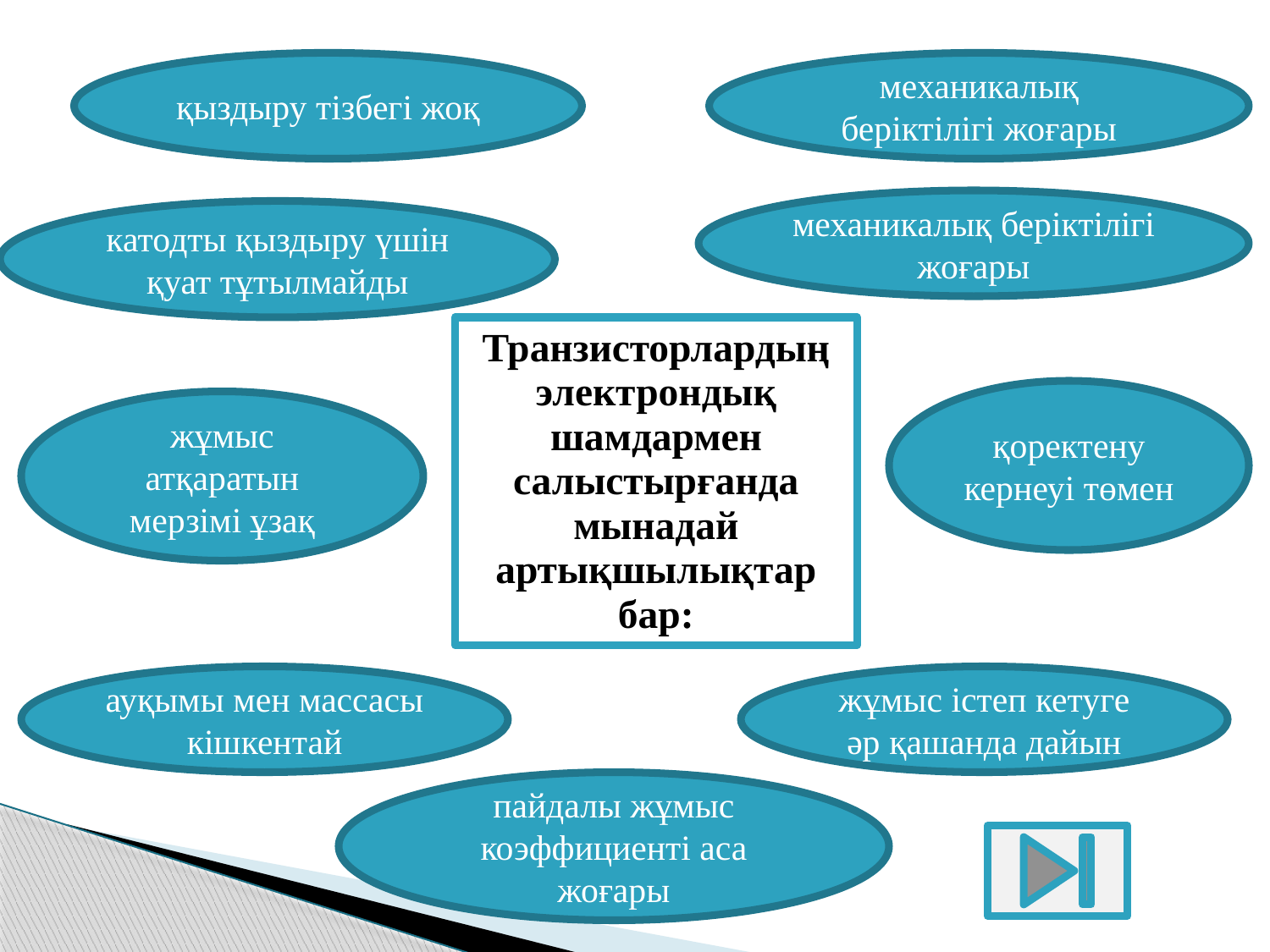

қыздыру тізбегі жоқ
механикалық беріктілігі жоғары
механикалық беріктілігі жоғары
катодты қыздыру үшін қуат тұтылмайды
# Транзисторлардың электрондық шамдармен салыстырғанда мынадай артықшылықтар бар:
қоректену кернеуі төмен
жұмыс атқаратын мерзімі ұзақ
ауқымы мен массасы кішкентай
жұмыс істеп кетуге әр қашанда дайын
пайдалы жұмыс коэффициенті аса жоғары